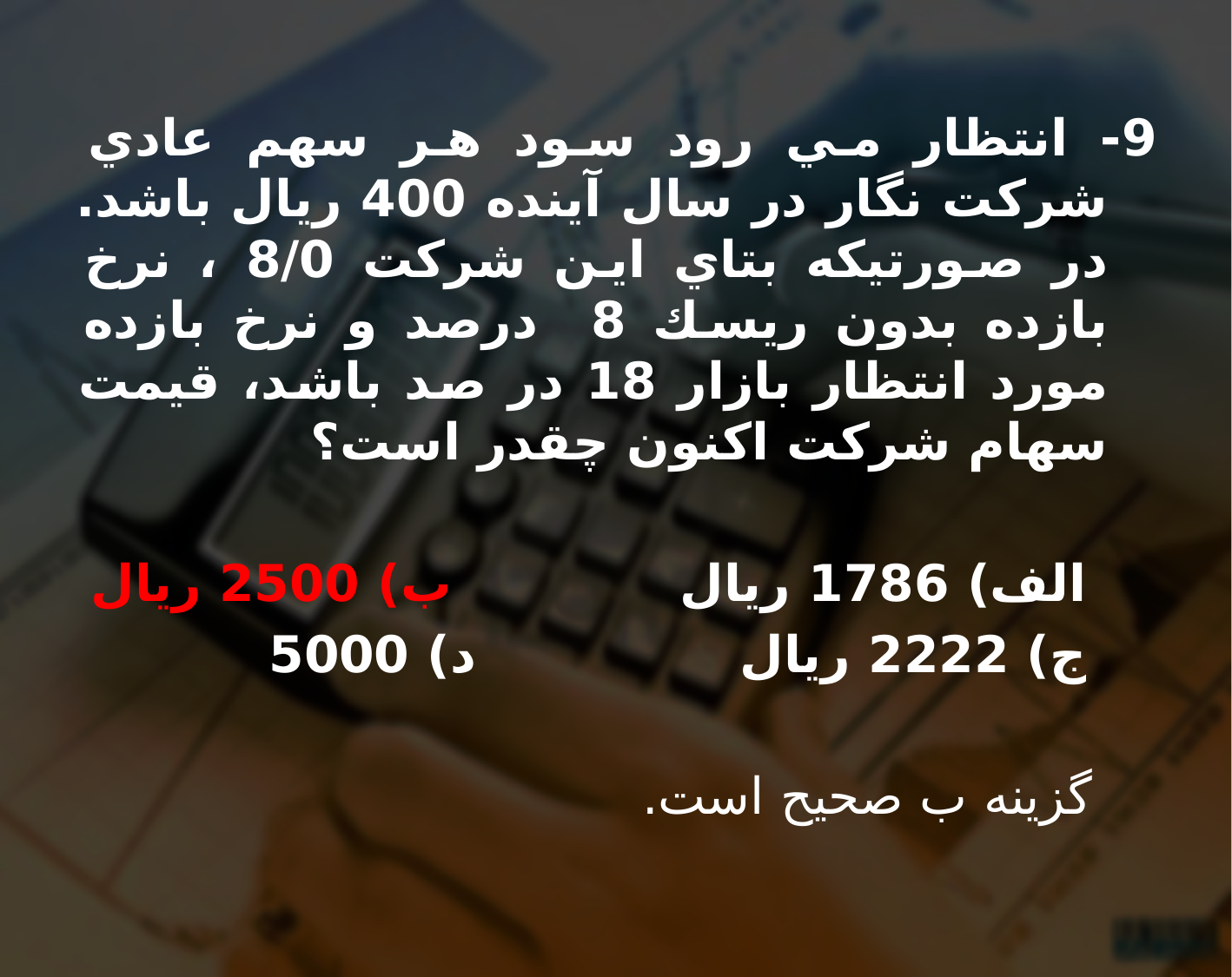

9- انتظار مي رود سود هر سهم عادي شركت نگار در سال آينده 400 ريال باشد. در صورتيكه بتاي اين شركت 8/0 ، نرخ بازده بدون ريسك 8  درصد و نرخ بازده مورد انتظار بازار 18 در صد باشد، قيمت سهام شركت اكنون چقدر است؟

    الف) 1786 ريال             ب) 2500 ريال
    ج) 2222 ريال               د) 5000

    گزينه ب صحيح است.